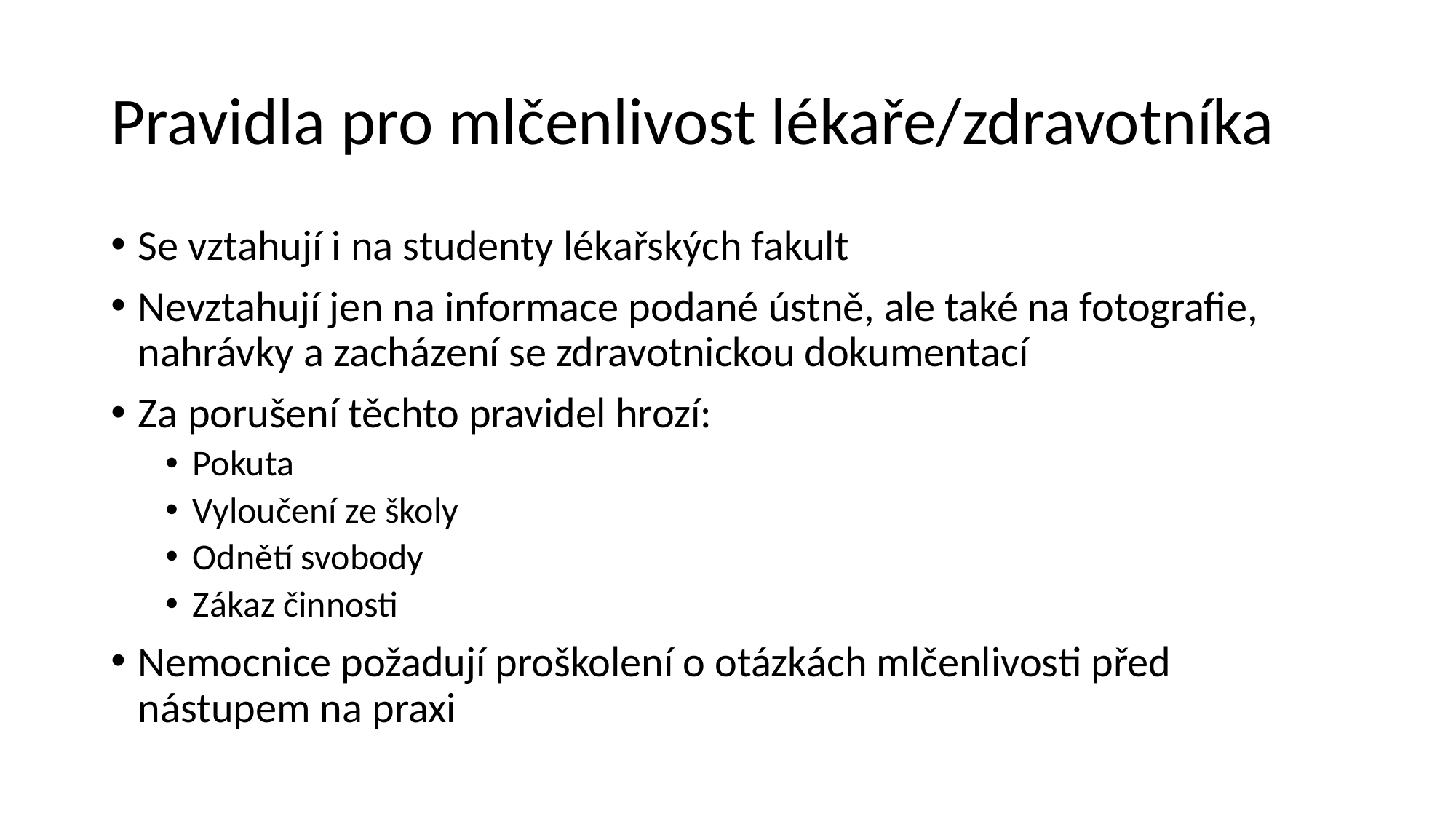

# Pravidla pro mlčenlivost lékaře/zdravotníka
Se vztahují i na studenty lékařských fakult
Nevztahují jen na informace podané ústně, ale také na fotografie, nahrávky a zacházení se zdravotnickou dokumentací
Za porušení těchto pravidel hrozí:
Pokuta
Vyloučení ze školy
Odnětí svobody
Zákaz činnosti
Nemocnice požadují proškolení o otázkách mlčenlivosti před nástupem na praxi